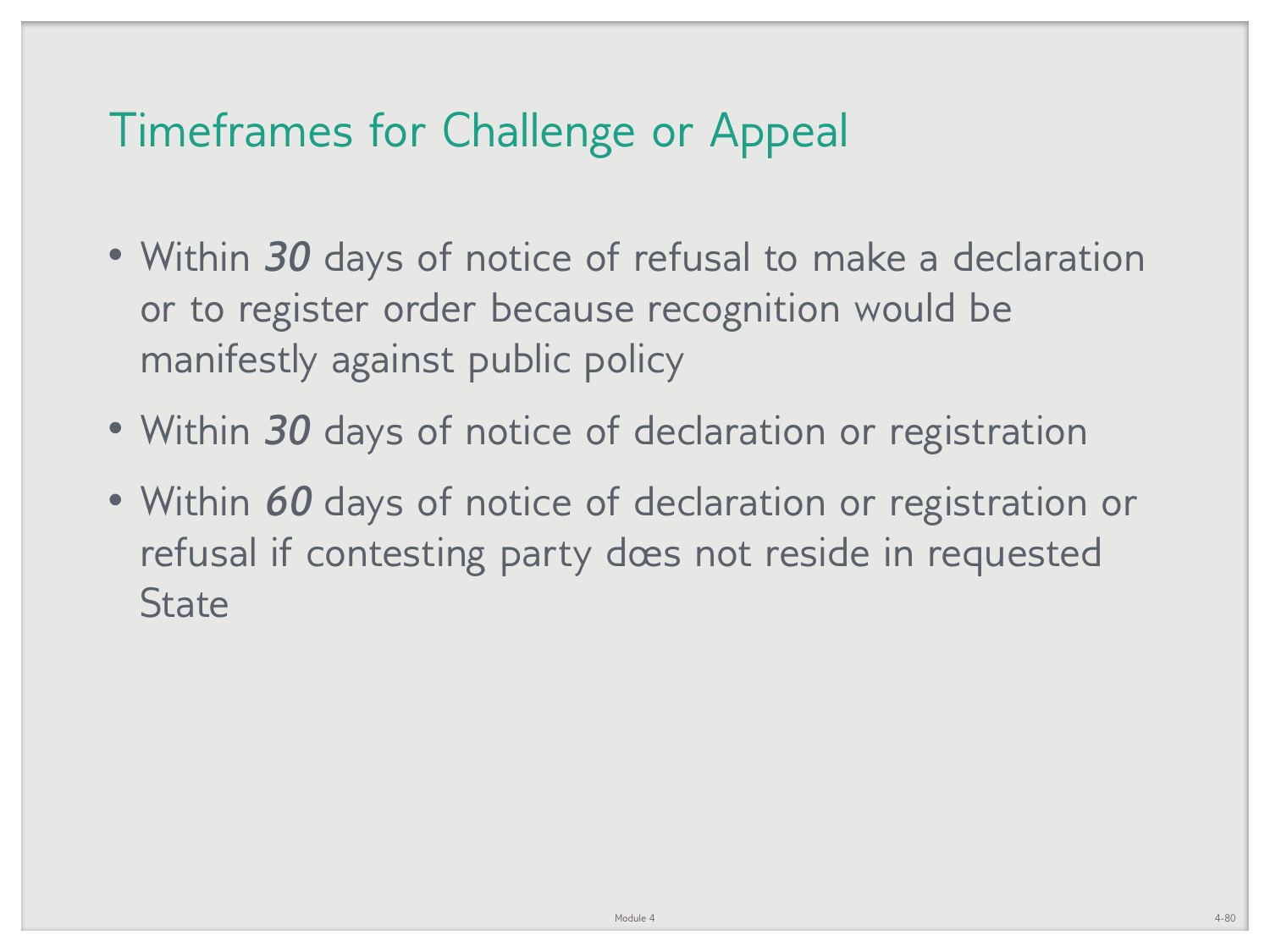

# Timeframes for Challenge or Appeal
Within 30 days of notice of refusal to make a declaration or to register order because recognition would be manifestly against public policy
Within 30 days of notice of declaration or registration
Within 60 days of notice of declaration or registration or refusal if contesting party does not reside in requested State

Module 4
4-80